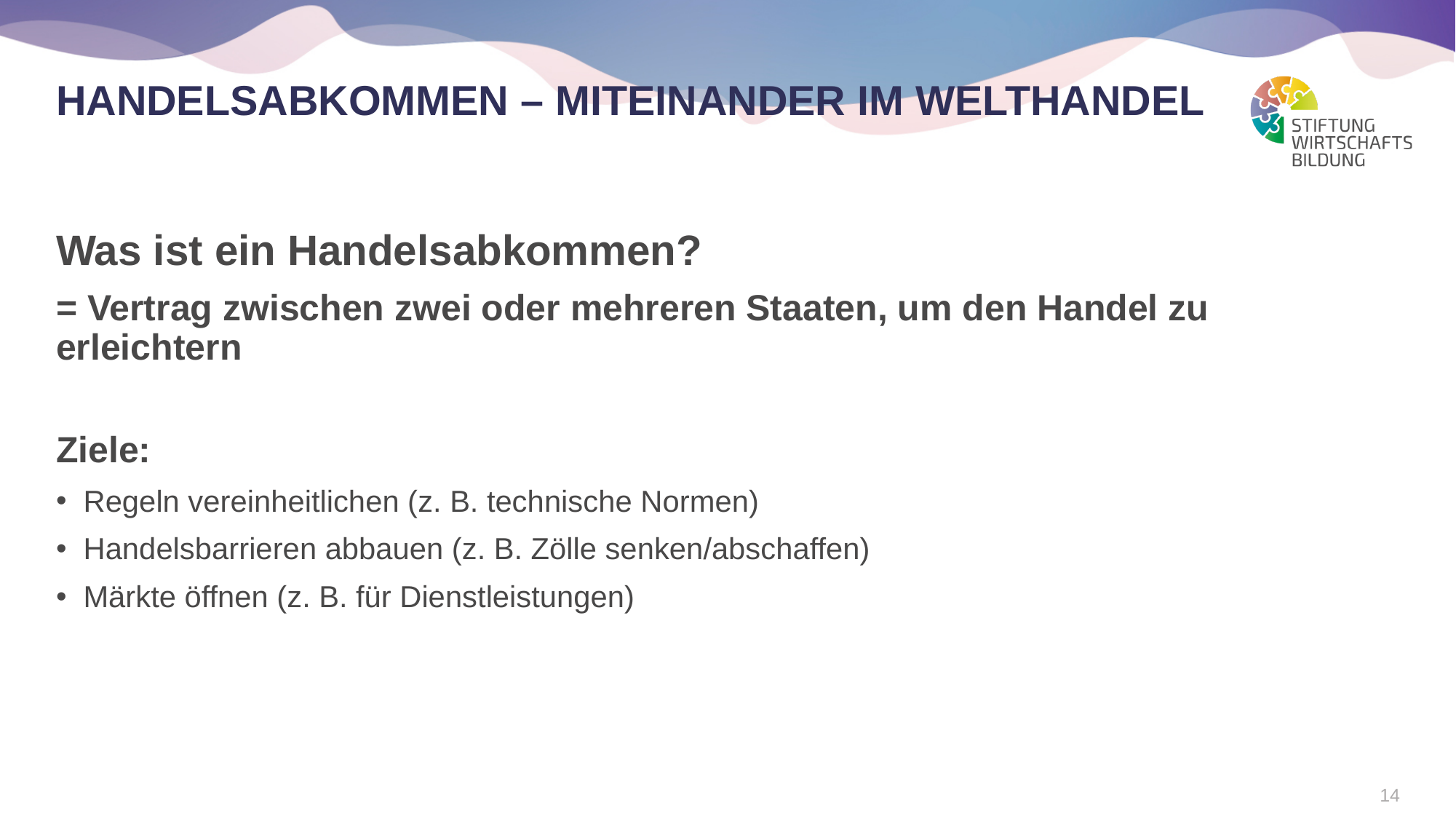

# Handelsabkommen – miteinander im Welthandel
Was ist ein Handelsabkommen?
= Vertrag zwischen zwei oder mehreren Staaten, um den Handel zu erleichtern

Ziele:
Regeln vereinheitlichen (z. B. technische Normen)
Handelsbarrieren abbauen (z. B. Zölle senken/abschaffen)
Märkte öffnen (z. B. für Dienstleistungen)

14